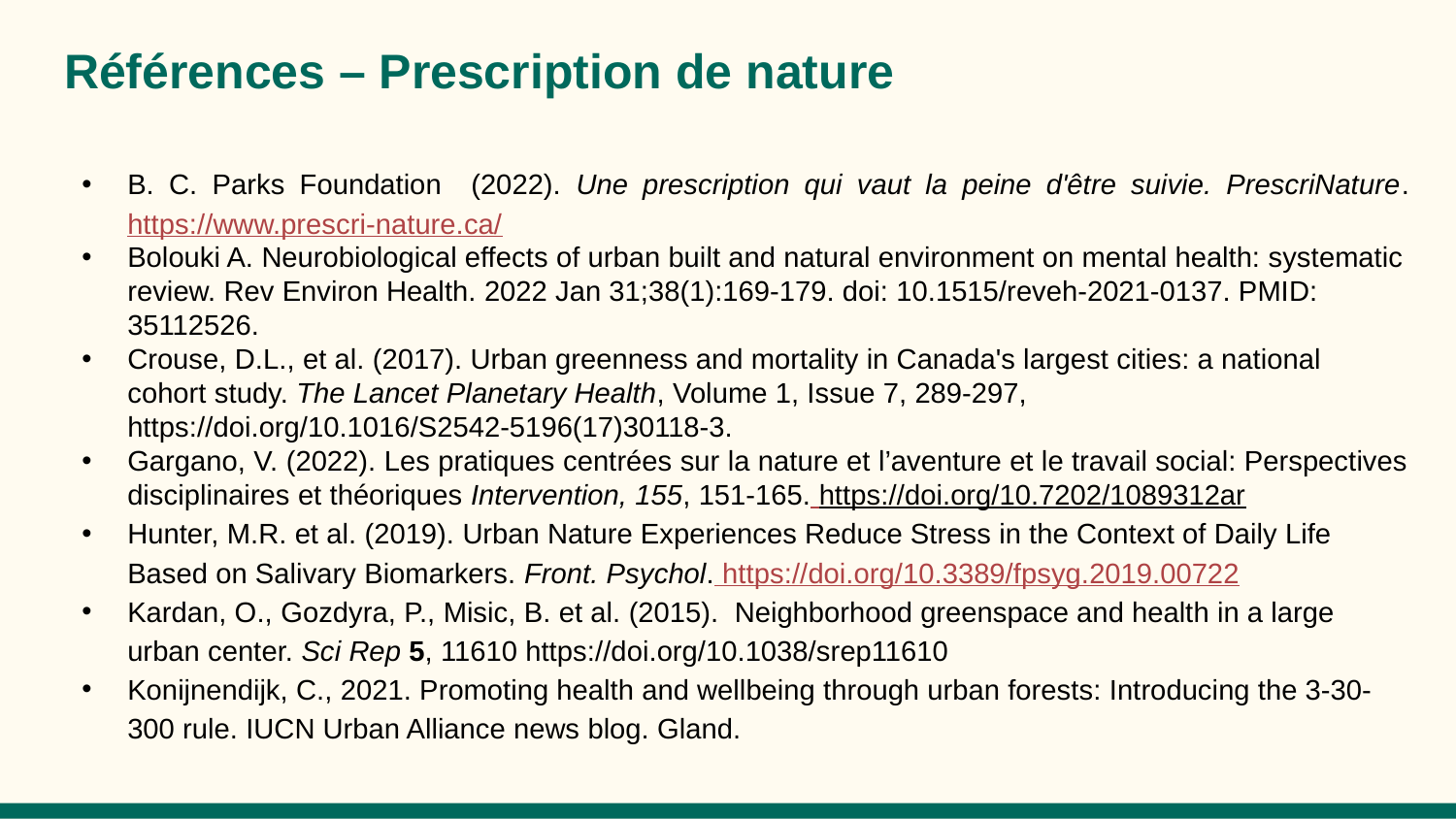

# Références – Prescription de nature
B. C. Parks Foundation  (2022). Une prescription qui vaut la peine d'être suivie. PrescriNature. https://www.prescri-nature.ca/
Bolouki A. Neurobiological effects of urban built and natural environment on mental health: systematic review. Rev Environ Health. 2022 Jan 31;38(1):169-179. doi: 10.1515/reveh-2021-0137. PMID: 35112526.
Crouse, D.L., et al. (2017). Urban greenness and mortality in Canada's largest cities: a national cohort study. The Lancet Planetary Health, Volume 1, Issue 7, 289-297, https://doi.org/10.1016/S2542-5196(17)30118-3.
Gargano, V. (2022). Les pratiques centrées sur la nature et l’aventure et le travail social: Perspectives disciplinaires et théoriques Intervention, 155, 151-165. https://doi.org/10.7202/1089312ar
Hunter, M.R. et al. (2019). Urban Nature Experiences Reduce Stress in the Context of Daily Life Based on Salivary Biomarkers. Front. Psychol. https://doi.org/10.3389/fpsyg.2019.00722
Kardan, O., Gozdyra, P., Misic, B. et al. (2015).  Neighborhood greenspace and health in a large urban center. Sci Rep 5, 11610 https://doi.org/10.1038/srep11610
Konijnendijk, C., 2021. Promoting health and wellbeing through urban forests: Introducing the 3-30-300 rule. IUCN Urban Alliance news blog. Gland.